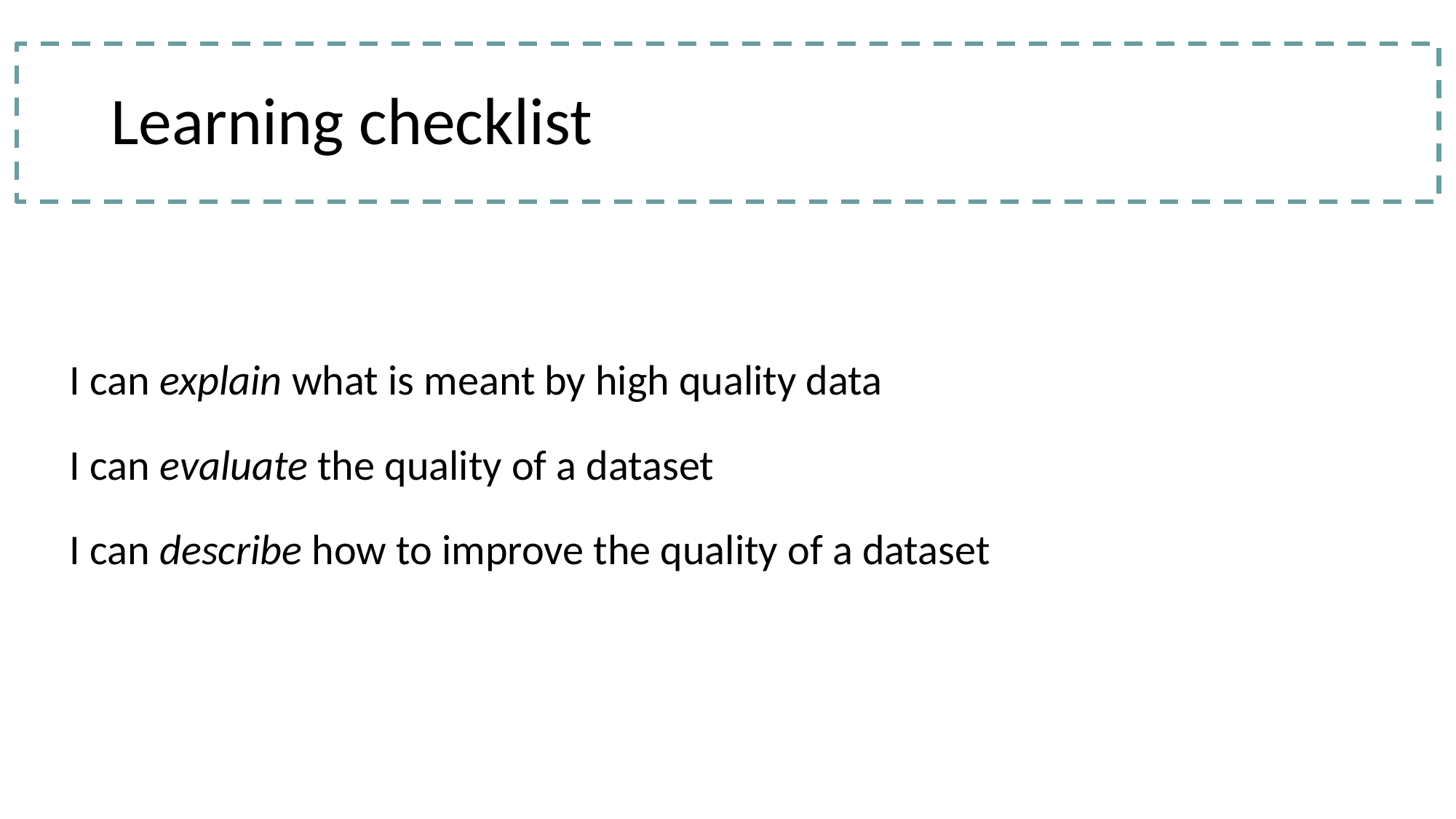

# Learning checklist
| I can explain what is meant by high quality data I can evaluate the quality of a dataset I can describe how to improve the quality of a dataset |
| --- |